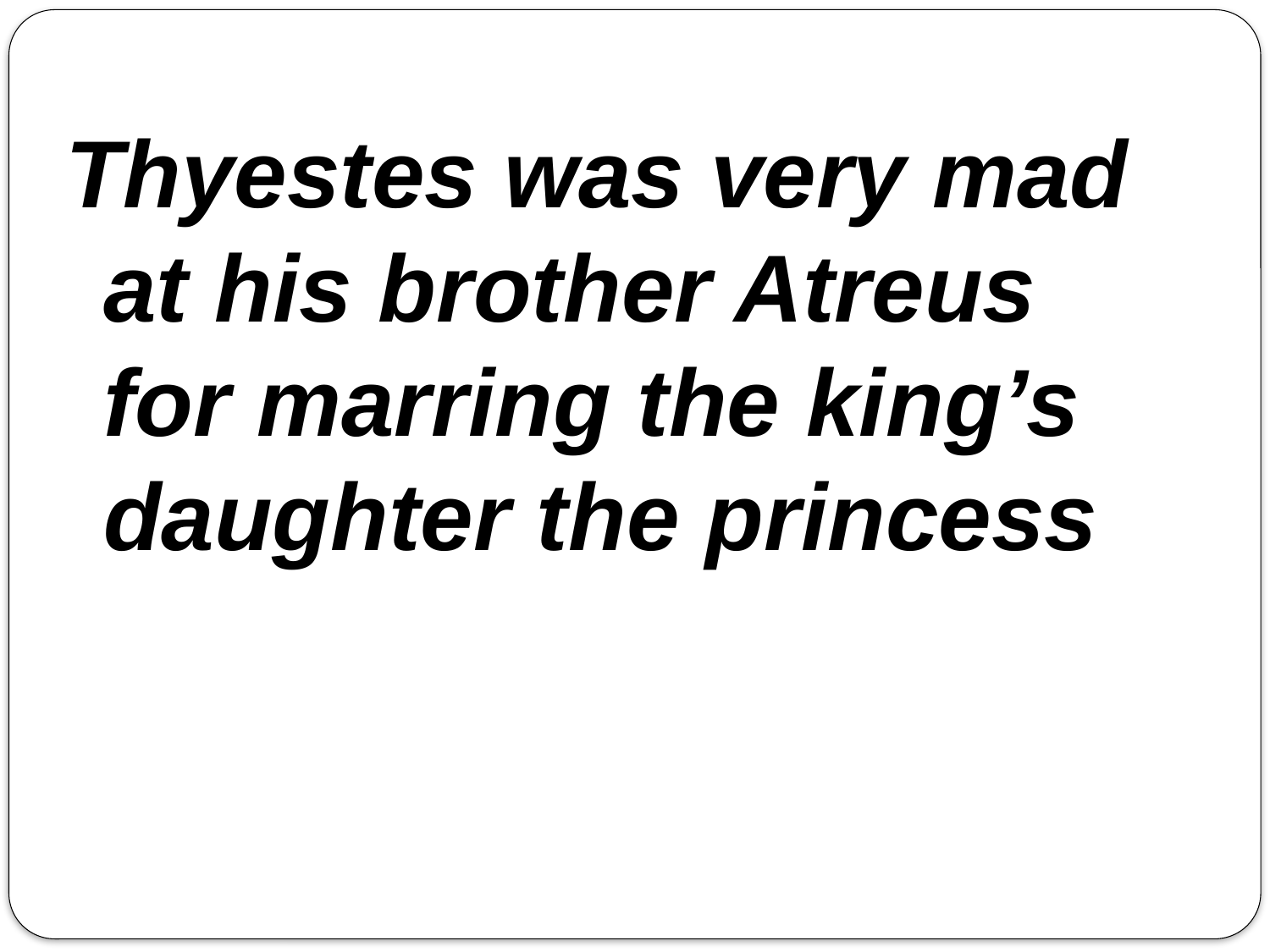

Thyestes was very mad at his brother Atreus for marring the king’s daughter the princess.